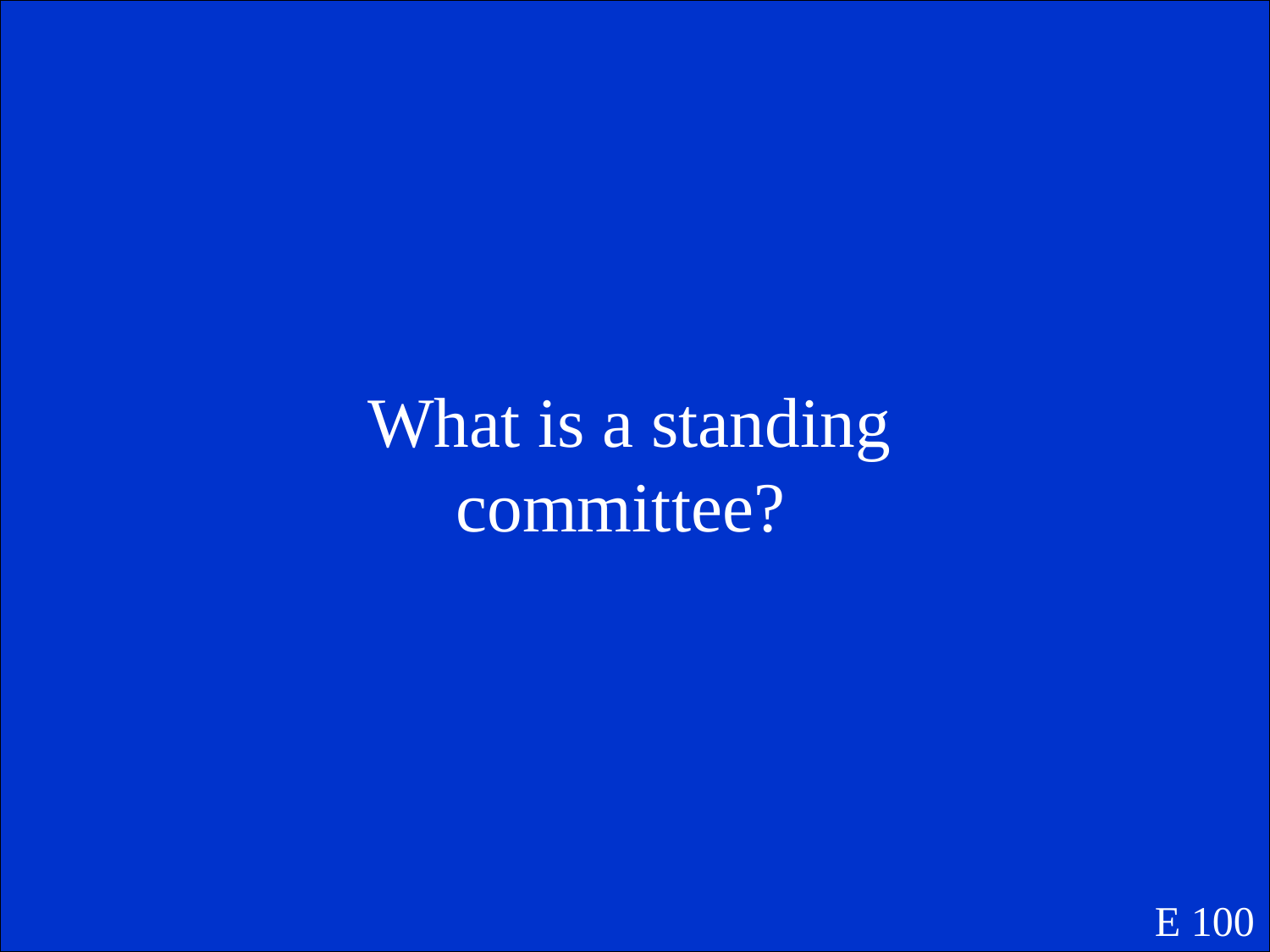

What is a standing committee?
E 100